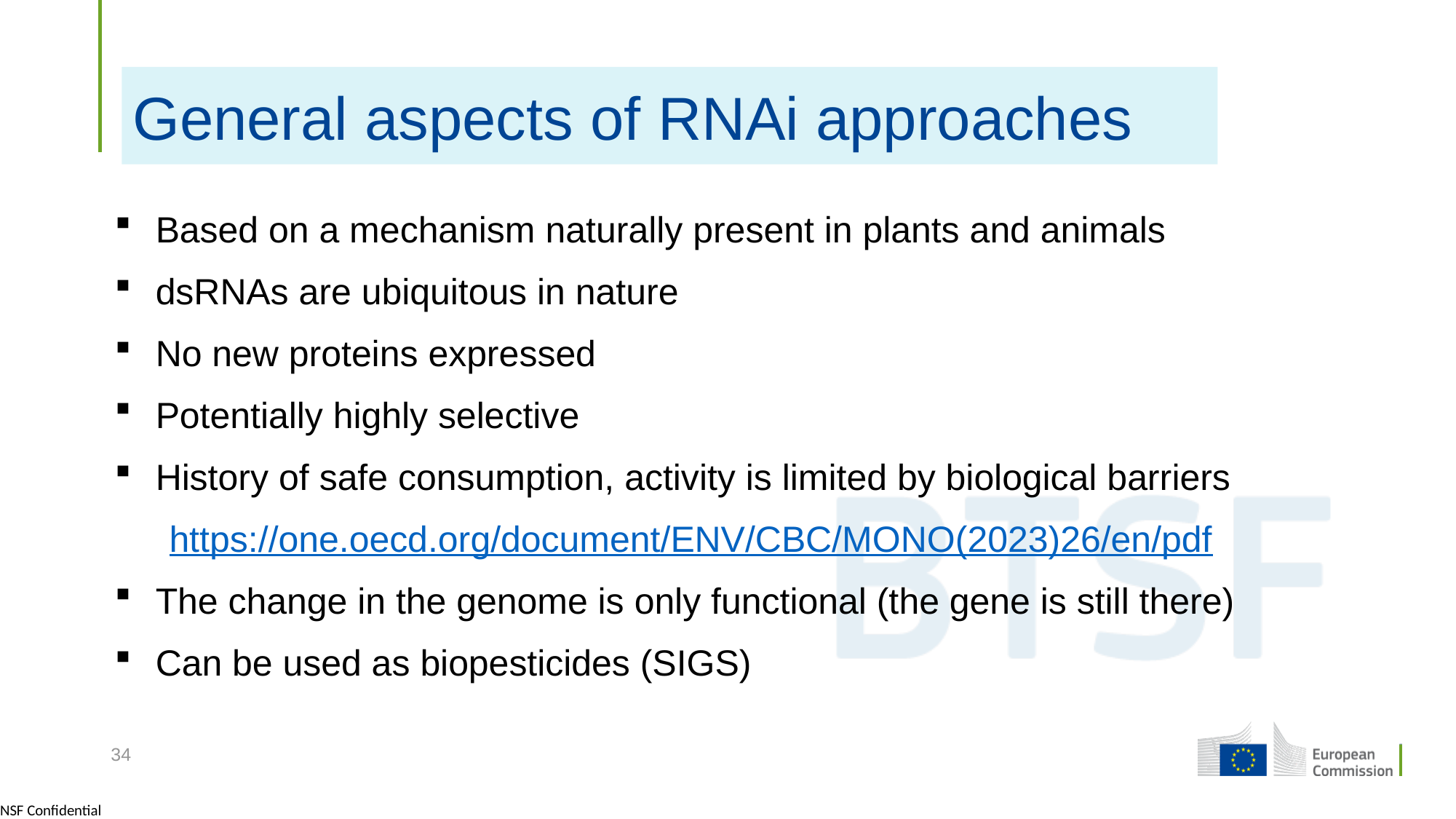

General aspects of RNAi approaches

Based on a mechanism naturally present in plants and animals
dsRNAs are ubiquitous in nature
No new proteins expressed
Potentially highly selective
History of safe consumption, activity is limited by biological barriers
https://one.oecd.org/document/ENV/CBC/MONO(2023)26/en/pdf
The change in the genome is only functional (the gene is still there)
Can be used as biopesticides (SIGS)
34